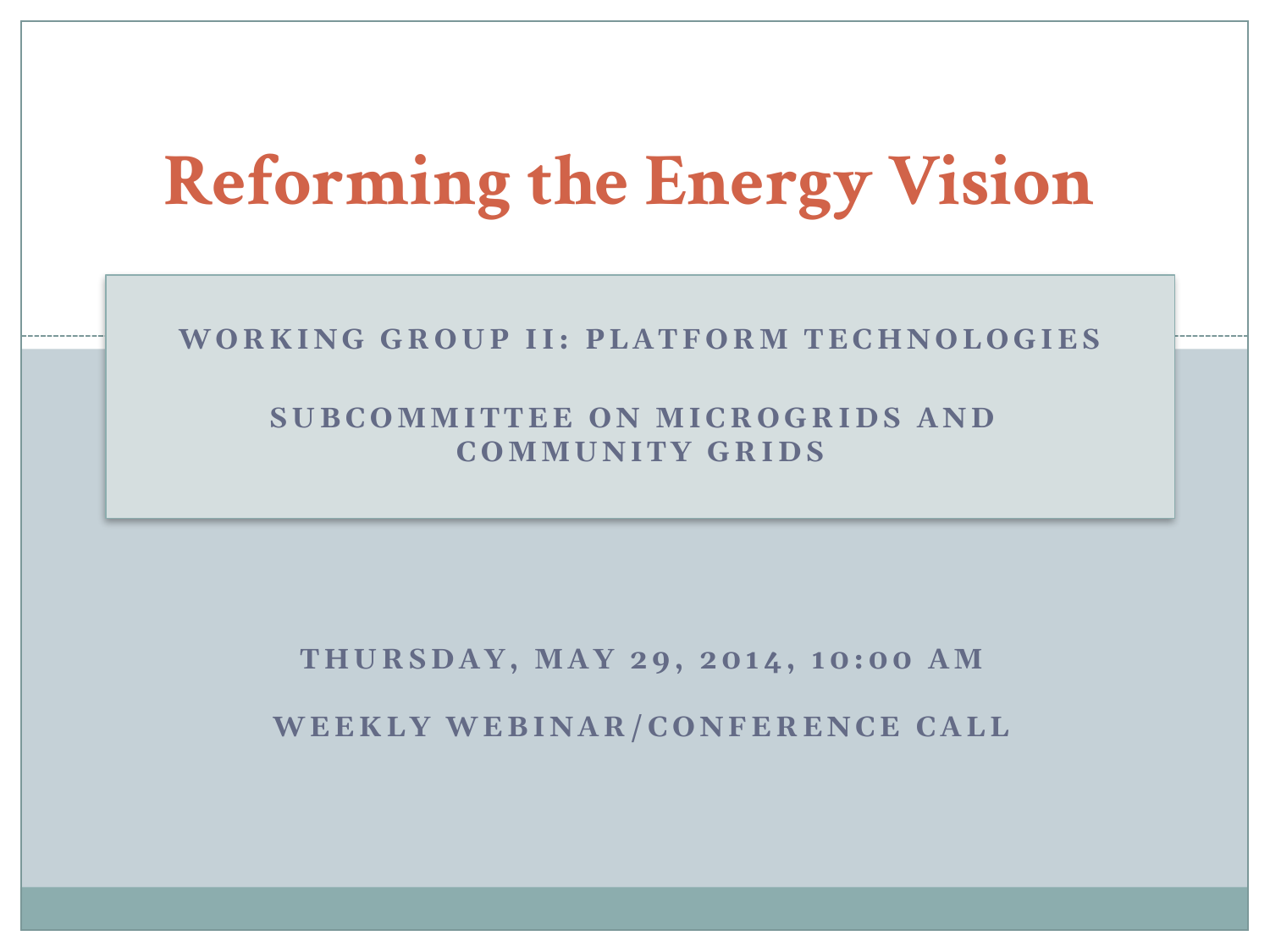

# Reforming the Energy Vision

Working Group II: Platform Technologies

Subcommittee on Microgrids and
Community Grids
Thursday, May 29, 2014, 10:00 AM

Weekly Webinar/Conference Call